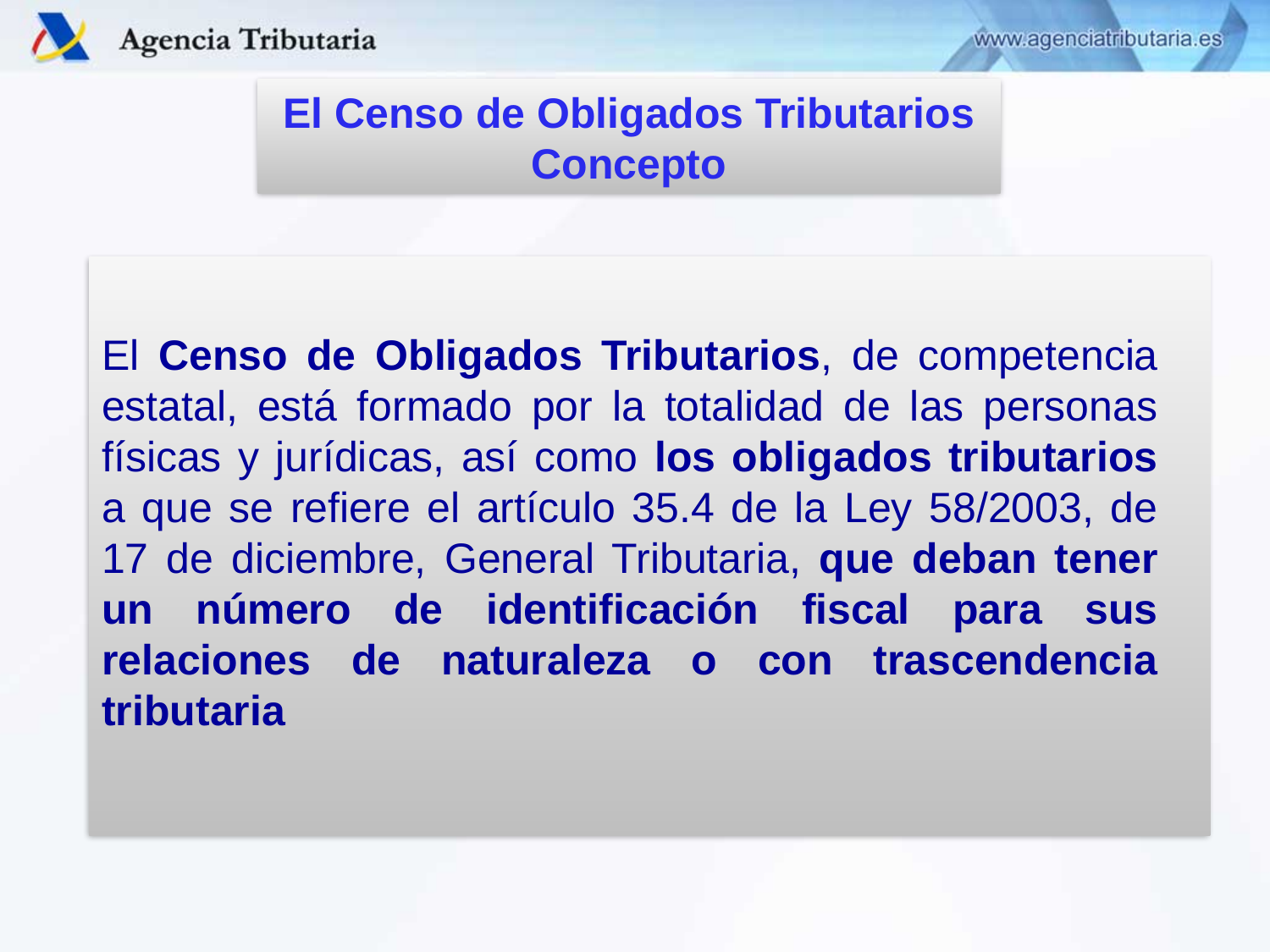

El Censo de Obligados Tributarios Concepto

El Censo de Obligados Tributarios, de competencia estatal, está formado por la totalidad de las personas físicas y jurídicas, así como los obligados tributarios a que se refiere el artículo 35.4 de la Ley 58/2003, de 17 de diciembre, General Tributaria, que deban tener un número de identificación fiscal para sus relaciones de naturaleza o con trascendencia tributaria